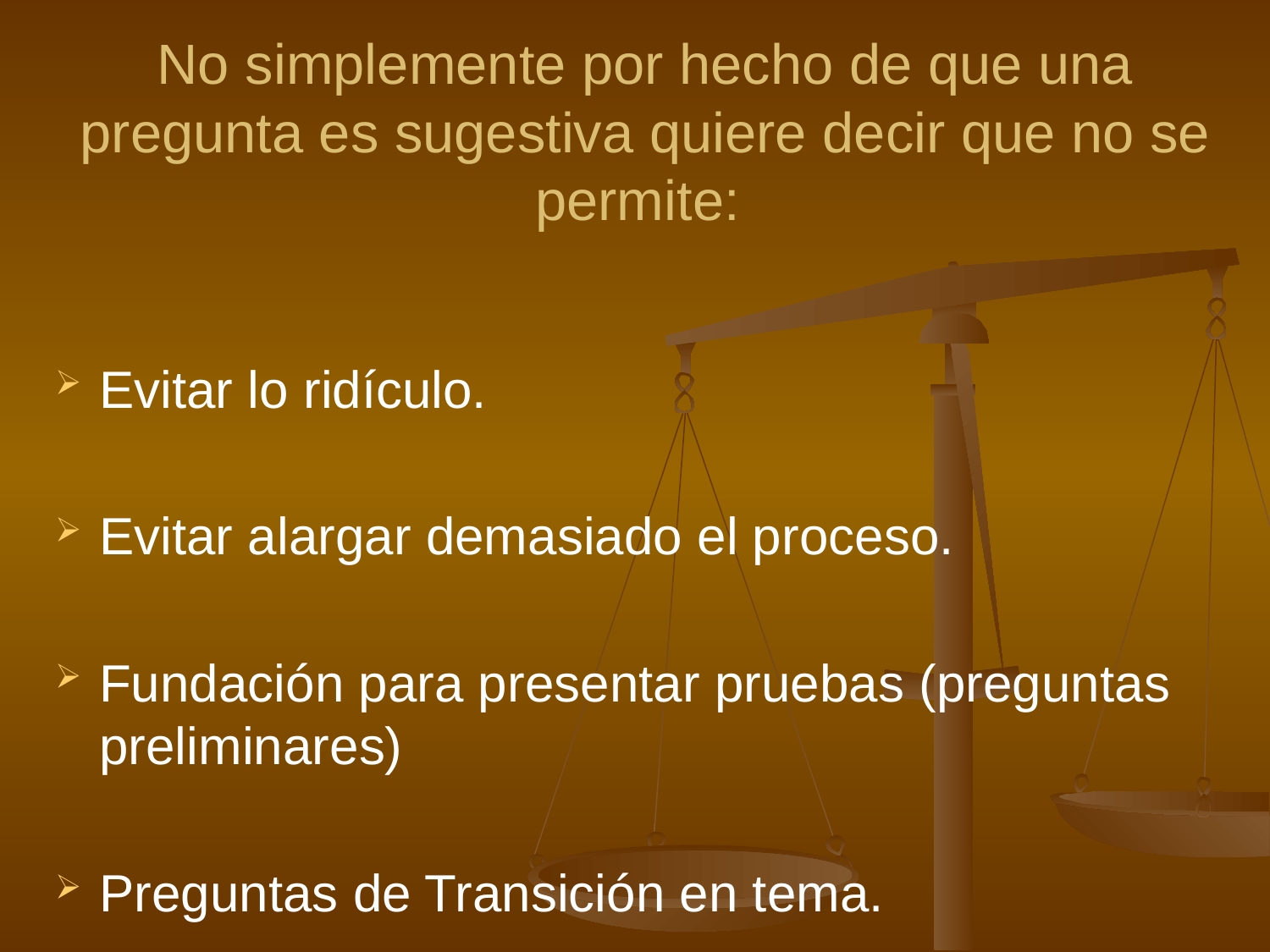

# No simplemente por hecho de que una pregunta es sugestiva quiere decir que no se permite:
Evitar lo ridículo.

Evitar alargar demasiado el proceso.

Fundación para presentar pruebas (preguntas preliminares)

Preguntas de Transición en tema.